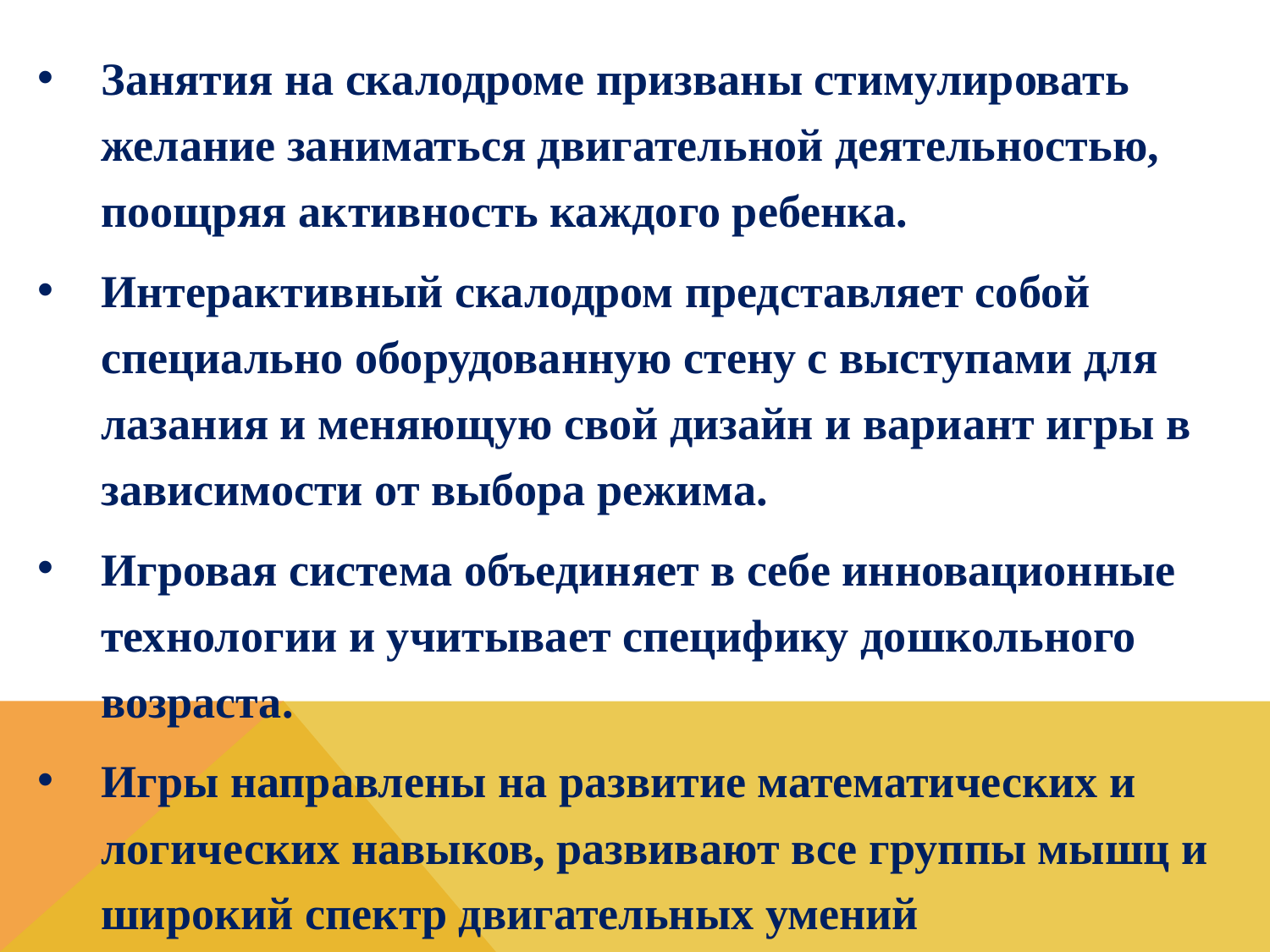

Занятия на скалодроме призваны стимулировать желание заниматься двигательной деятельностью, поощряя активность каждого ребенка.
Интерактивный скалодром представляет собой специально оборудованную стену с выступами для лазания и меняющую свой дизайн и вариант игры в зависимости от выбора режима.
Игровая система объединяет в себе инновационные технологии и учитывает специфику дошкольного возраста.
Игры направлены на развитие математических и логических навыков, развивают все группы мышц и широкий спектр двигательных умений